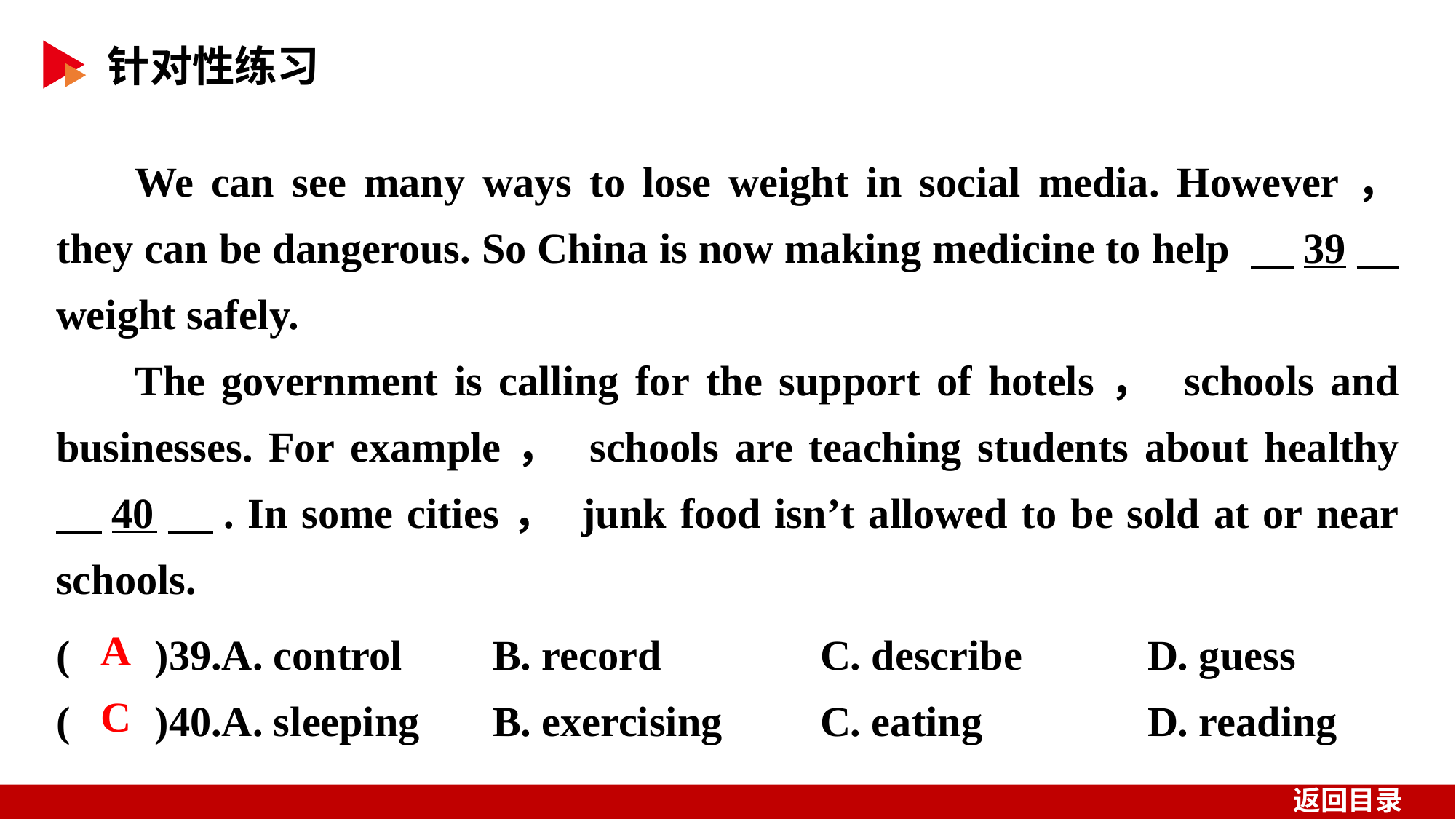

We can see many ways to lose weight in social media. However， they can be dangerous. So China is now making medicine to help 　39　 weight safely.
The government is calling for the support of hotels， schools and businesses. For example， schools are teaching students about healthy 　40　. In some cities， junk food isn’t allowed to be sold at or near schools.
(        )39.A. control   	B. record		C. describe 		D. guess
(        )40.A. sleeping     	B. exercising	C. eating            	D. reading
   A
   C